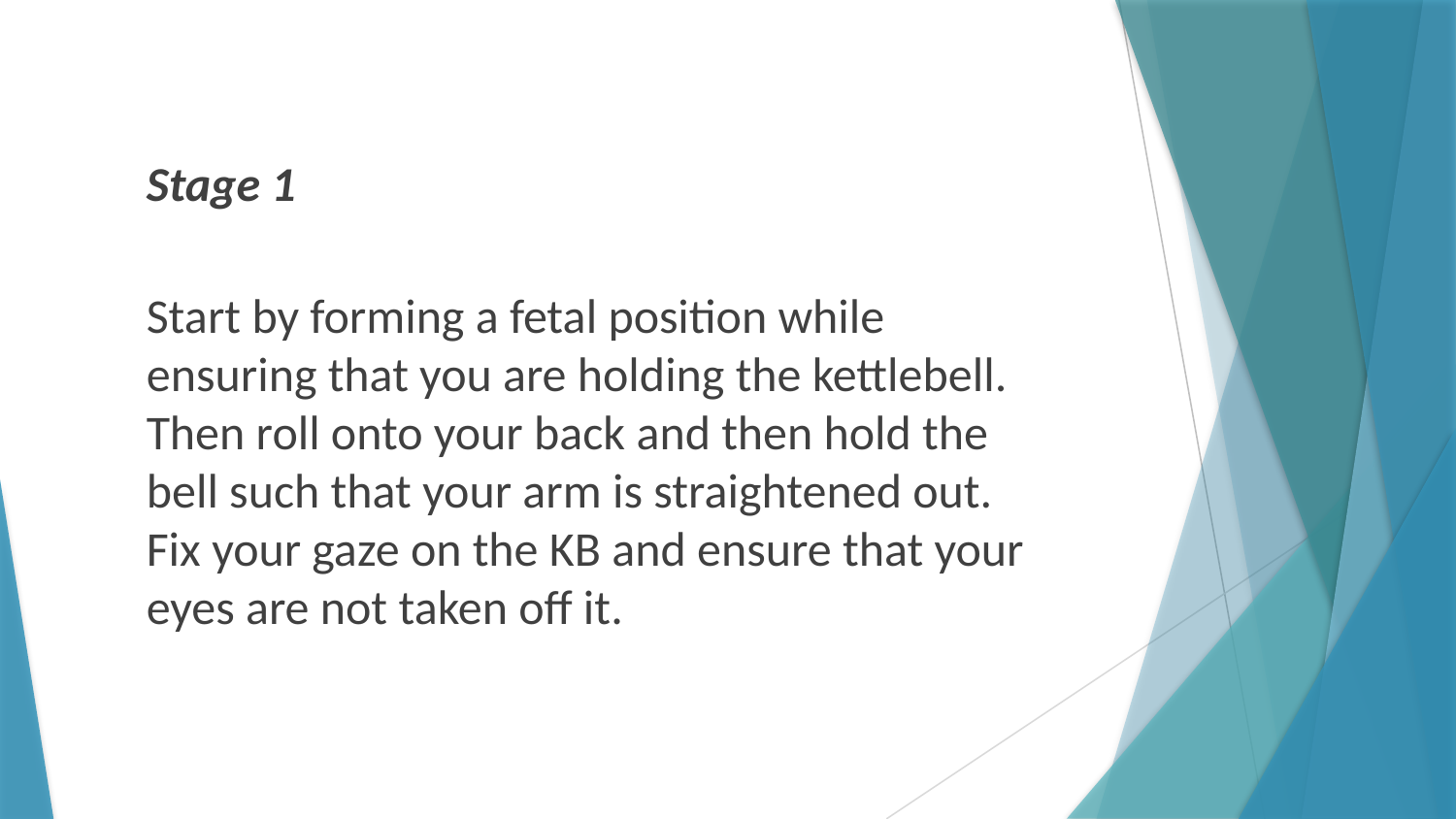

Stage 1
Start by forming a fetal position while ensuring that you are holding the kettlebell. Then roll onto your back and then hold the bell such that your arm is straightened out. Fix your gaze on the KB and ensure that your eyes are not taken off it.